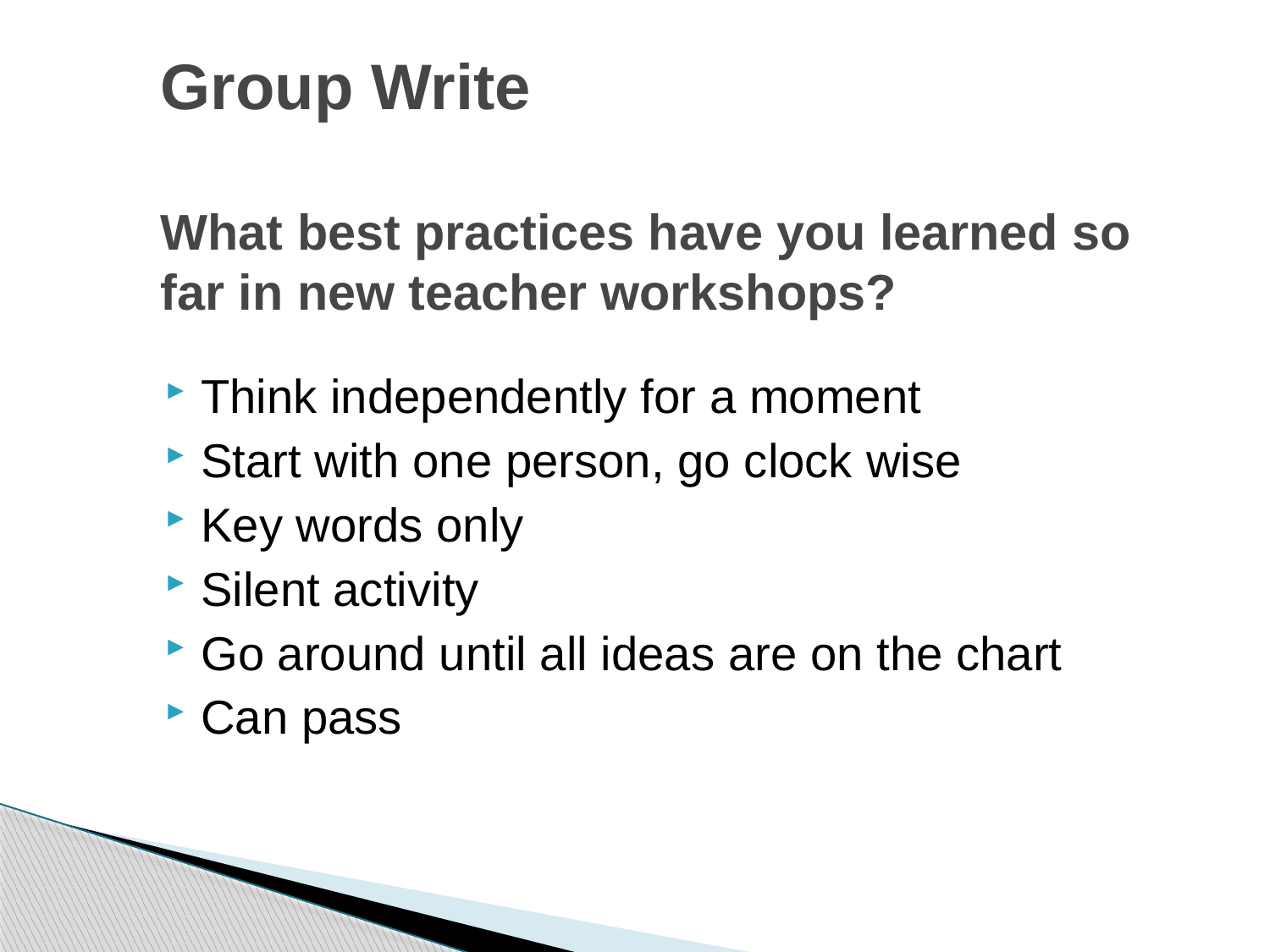

# Group Write What best practices have you learned so far in new teacher workshops?
Think independently for a moment
Start with one person, go clock wise
Key words only
Silent activity
Go around until all ideas are on the chart
Can pass